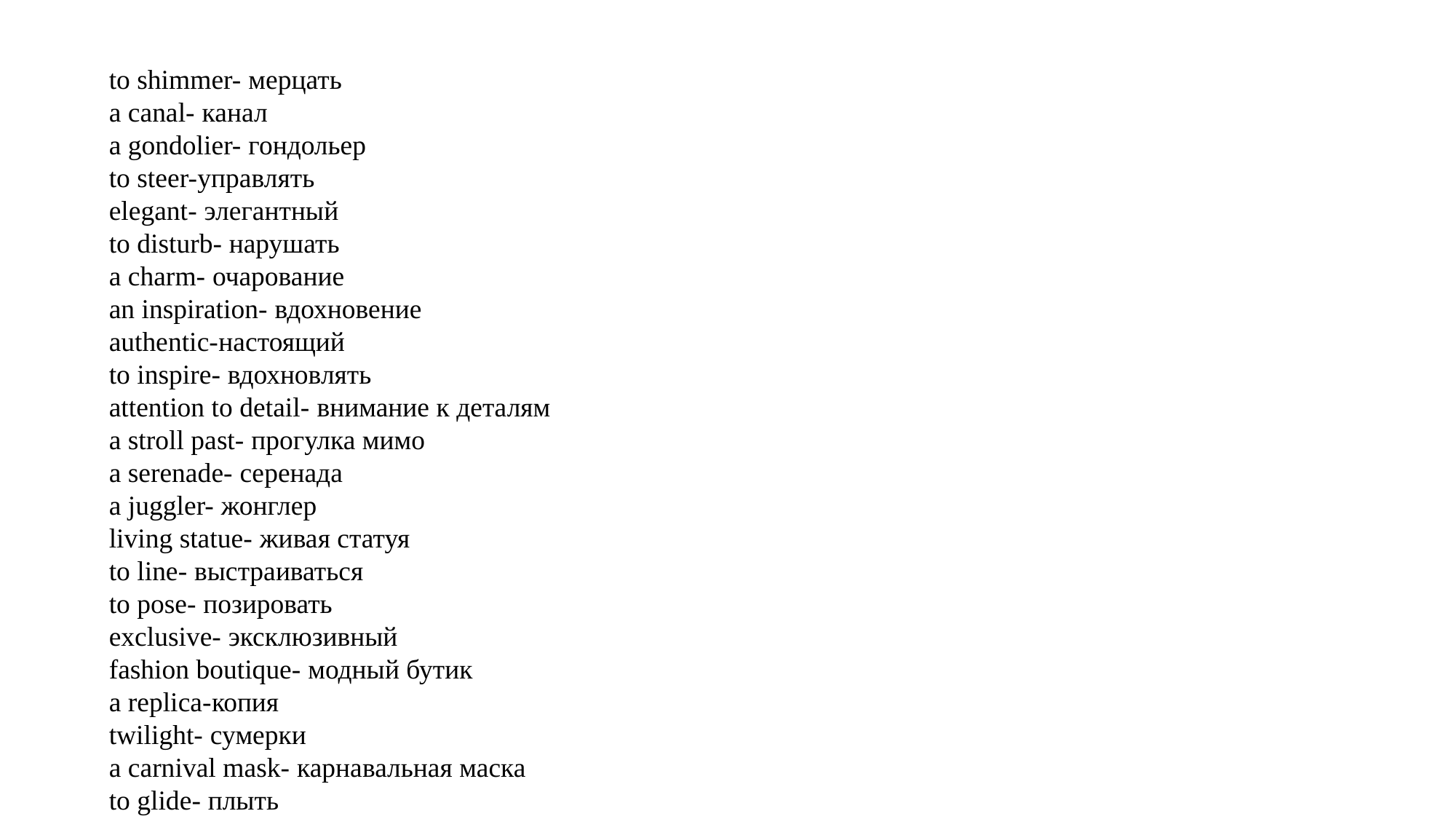

to shimmer- мерцать
a canal- канал
a gondolier- гондольер
to steer-управлять
elegant- элегантный
to disturb- нарушать
a charm- очарование
an inspiration- вдохновение
authentic-настоящий
to inspire- вдохновлять
attention to detail- внимание к деталям
a stroll past- прогулка мимо
a serenade- серенада
a juggler- жонглер
living statue- живая статуя
to line- выстраиваться
to pose- позировать
exclusive- эксклюзивный
fashion boutique- модный бутик
a replica-копия
twilight- сумерки
a carnival mask- карнавальная маска
to glide- плыть